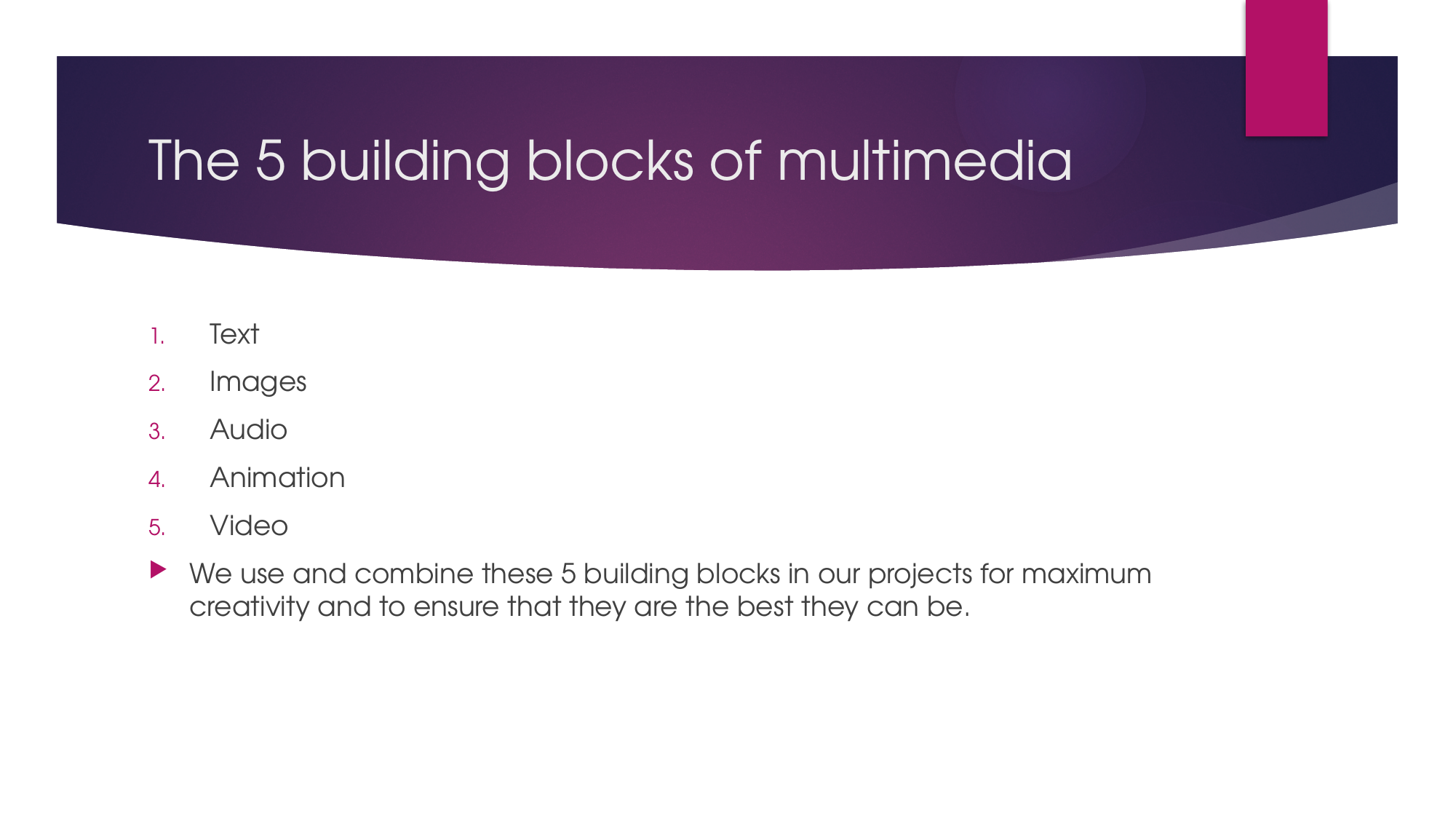

# The 5 building blocks of multimedia
Text
Images
Audio
Animation
Video
We use and combine these 5 building blocks in our projects for maximum creativity and to ensure that they are the best they can be.